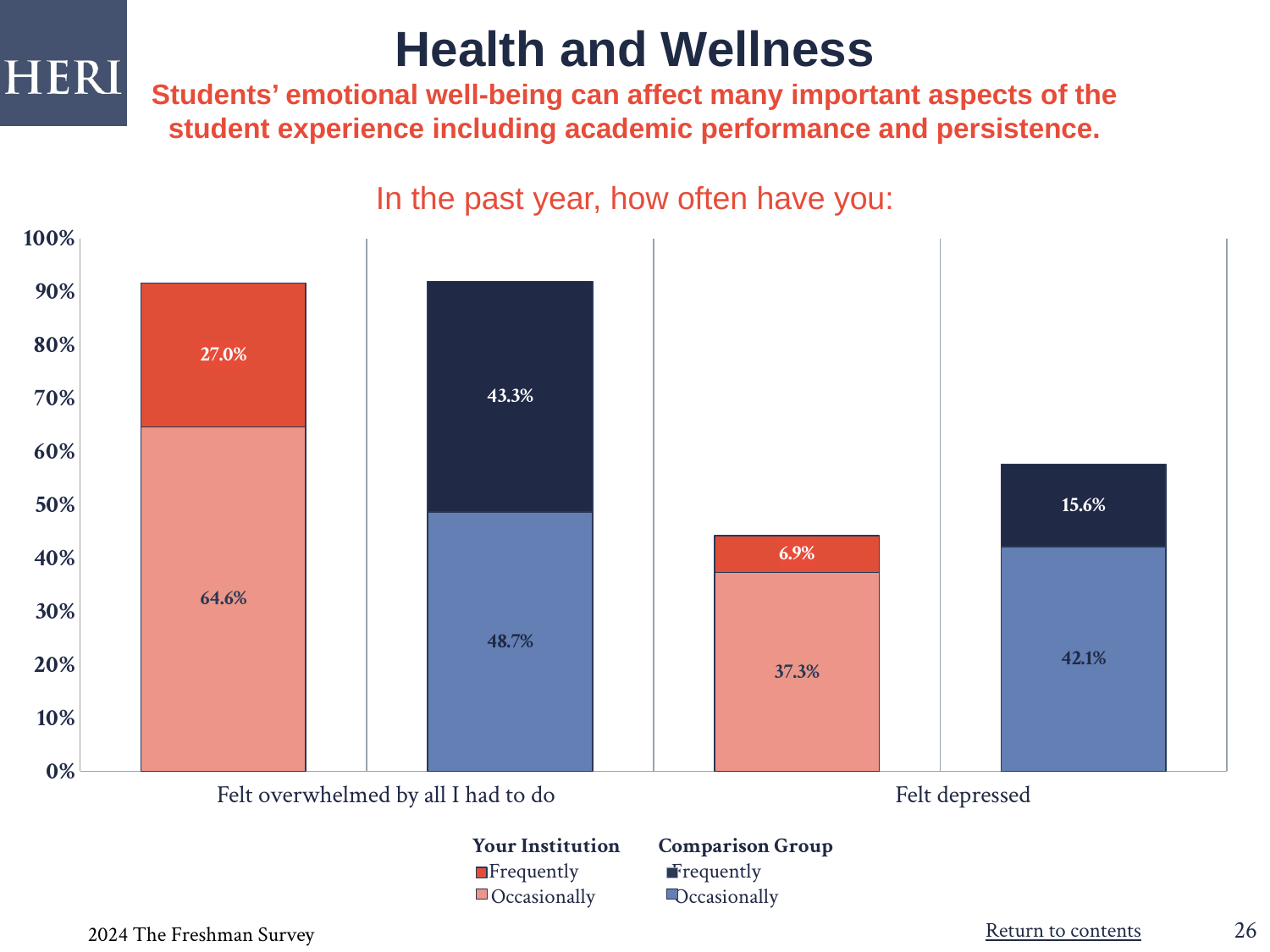

# Health and Wellness Students’ emotional well-being can affect many important aspects of the student experience including academic performance and persistence. In the past year, how often have you:

### Chart

| Category | Occasionally | Frequently |
|---|---|---|
| Your Institution | 0.6465 | 0.2698 |
| Comparison Group | 0.4867 | 0.4328 |
| Your Institution | 0.3733 | 0.0691 |
| Comparison Group | 0.4212 | 0.1557 |
Felt overwhelmed by all I had to do
Felt depressed
 Your Institution         Comparison Group
     Frequently                    Frequently
     Occasionally                 Occasionally

2024 The Freshman Survey

Return to contents
26